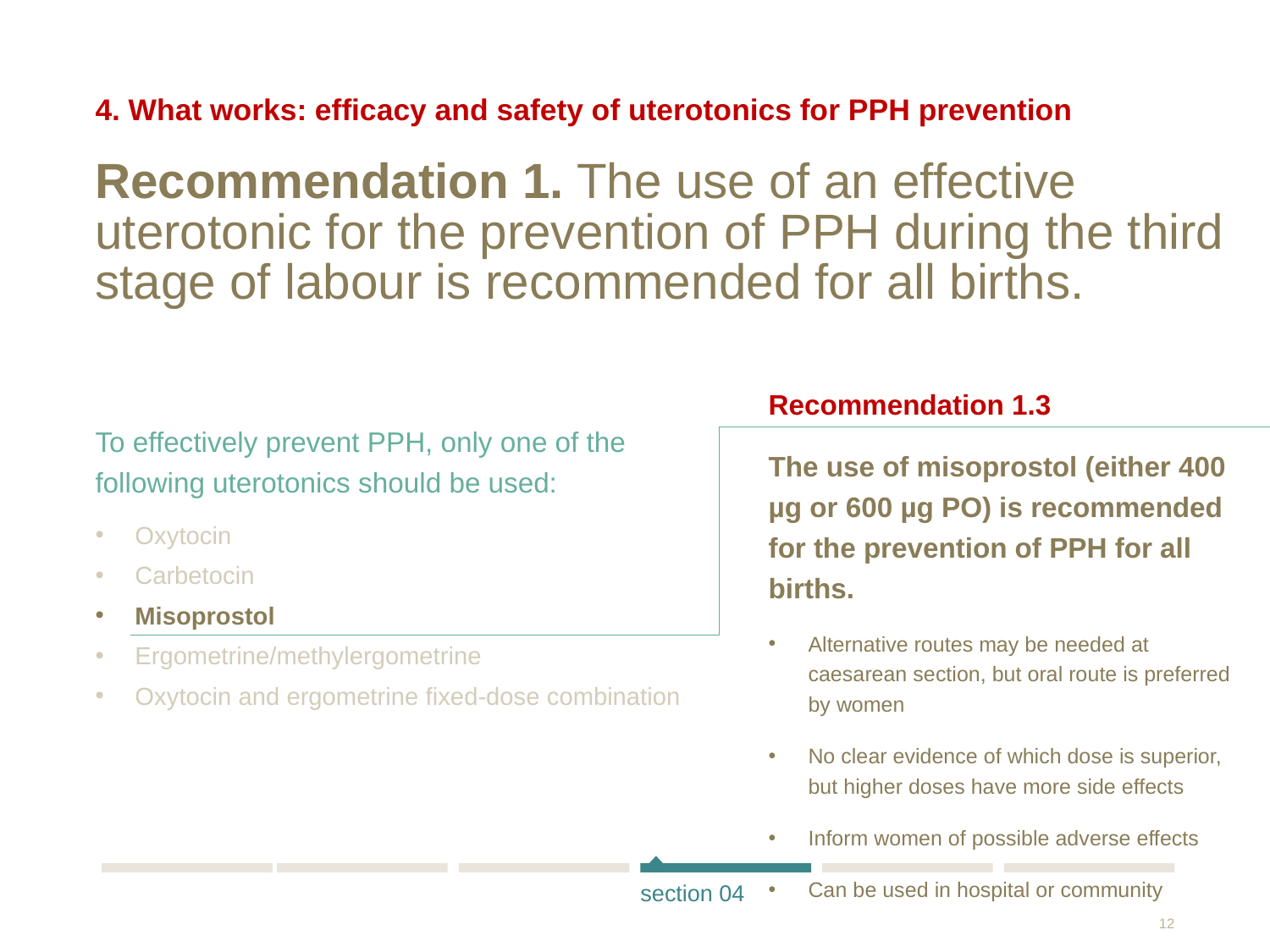

4. What works: efficacy and safety of uterotonics for PPH prevention
# Recommendation 1. The use of an effective uterotonic for the prevention of PPH during the third stage of labour is recommended for all births.
Recommendation 1.3
The use of misoprostol (either 400 µg or 600 µg PO) is recommended for the prevention of PPH for all births.
Alternative routes may be needed at caesarean section, but oral route is preferred by women
No clear evidence of which dose is superior, but higher doses have more side effects
Inform women of possible adverse effects
Can be used in hospital or community

To effectively prevent PPH, only one of the following uterotonics should be used:
Oxytocin
Carbetocin
Misoprostol
Ergometrine/methylergometrine
Oxytocin and ergometrine fixed-dose combination

section 04